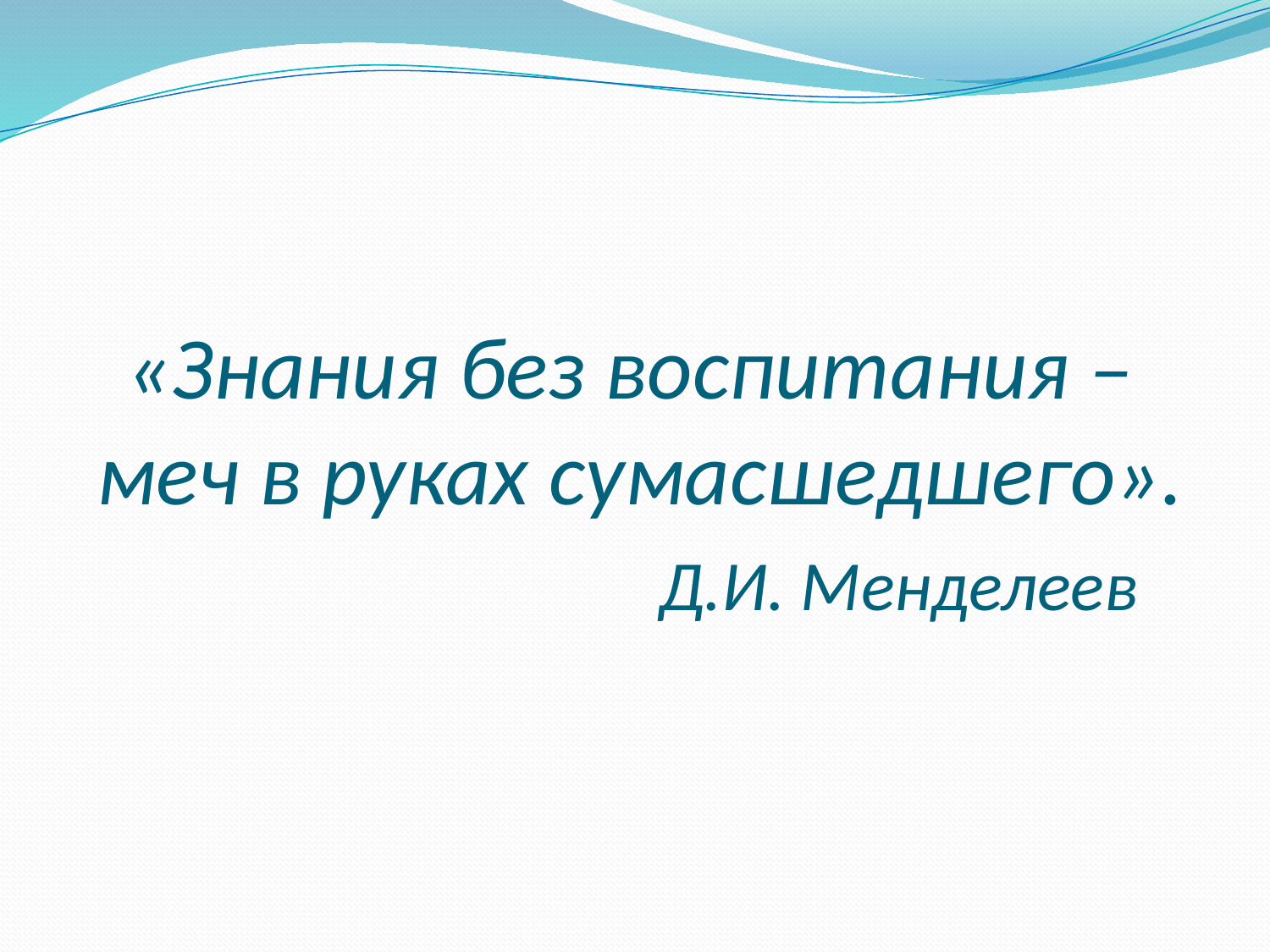

# «Знания без воспитания – меч в руках сумасшедшего». Д.И. Менделеев